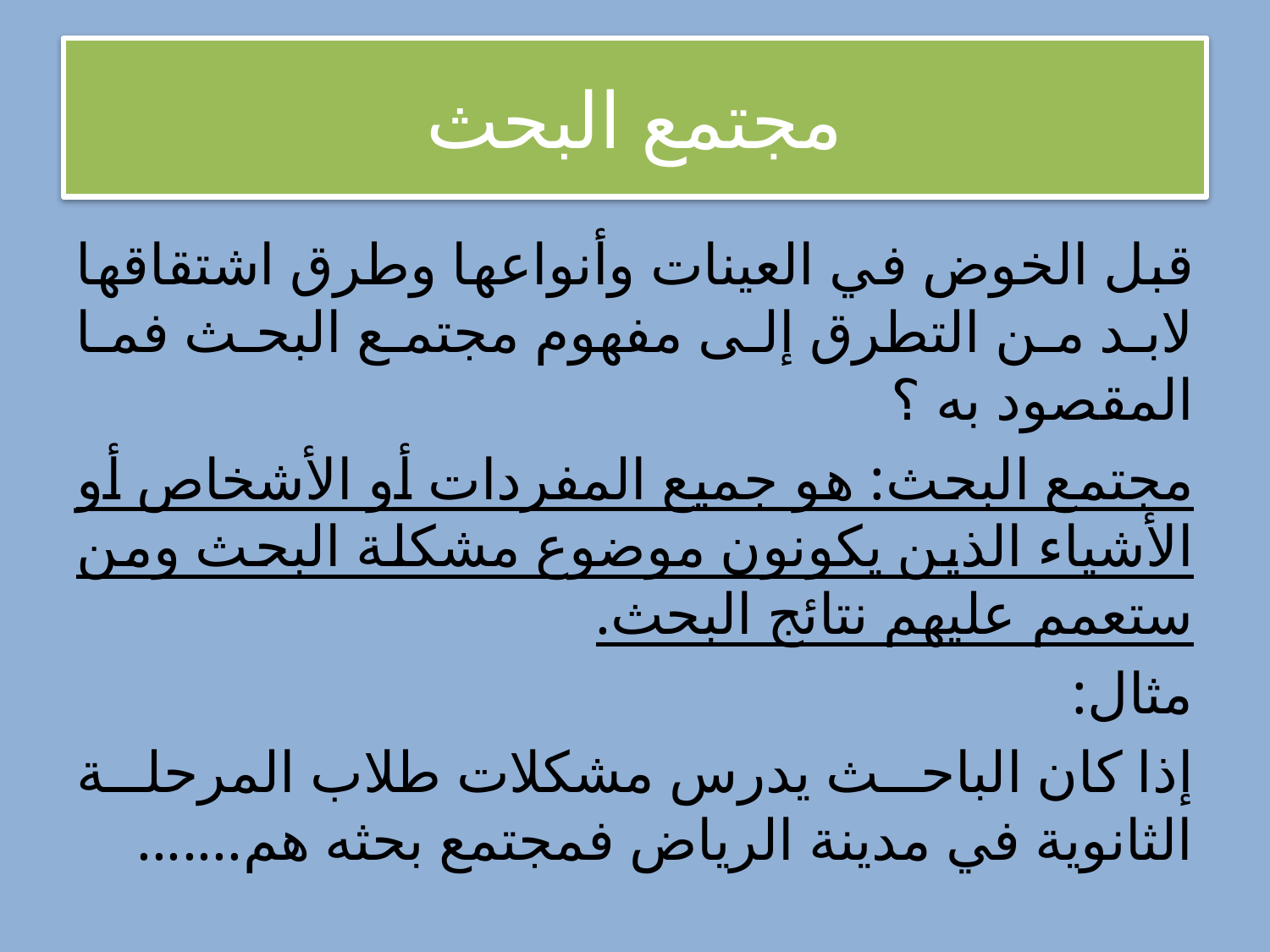

# مجتمع البحث
قبل الخوض في العينات وأنواعها وطرق اشتقاقها لابد من التطرق إلى مفهوم مجتمع البحث فما المقصود به ؟
مجتمع البحث: هو جميع المفردات أو الأشخاص أو الأشياء الذين يكونون موضوع مشكلة البحث ومن ستعمم عليهم نتائج البحث.
مثال:
إذا كان الباحث يدرس مشكلات طلاب المرحلة الثانوية في مدينة الرياض فمجتمع بحثه هم.......